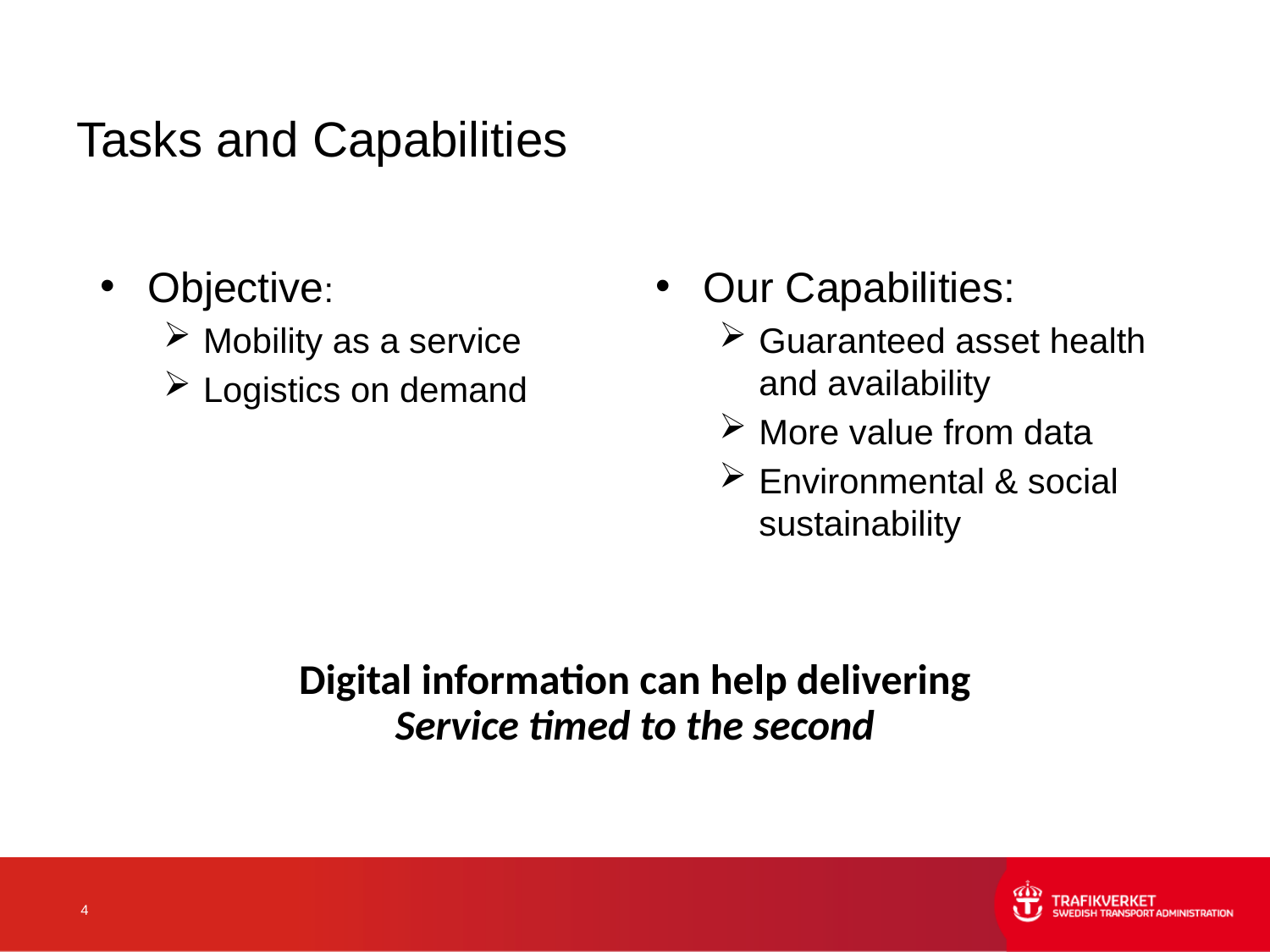

# Tasks and Capabilities
Objective:
Mobility as a service
Logistics on demand

Our Capabilities:
Guaranteed asset health and availability
More value from data
Environmental & social sustainability
Digital information can help delivering Service timed to the second